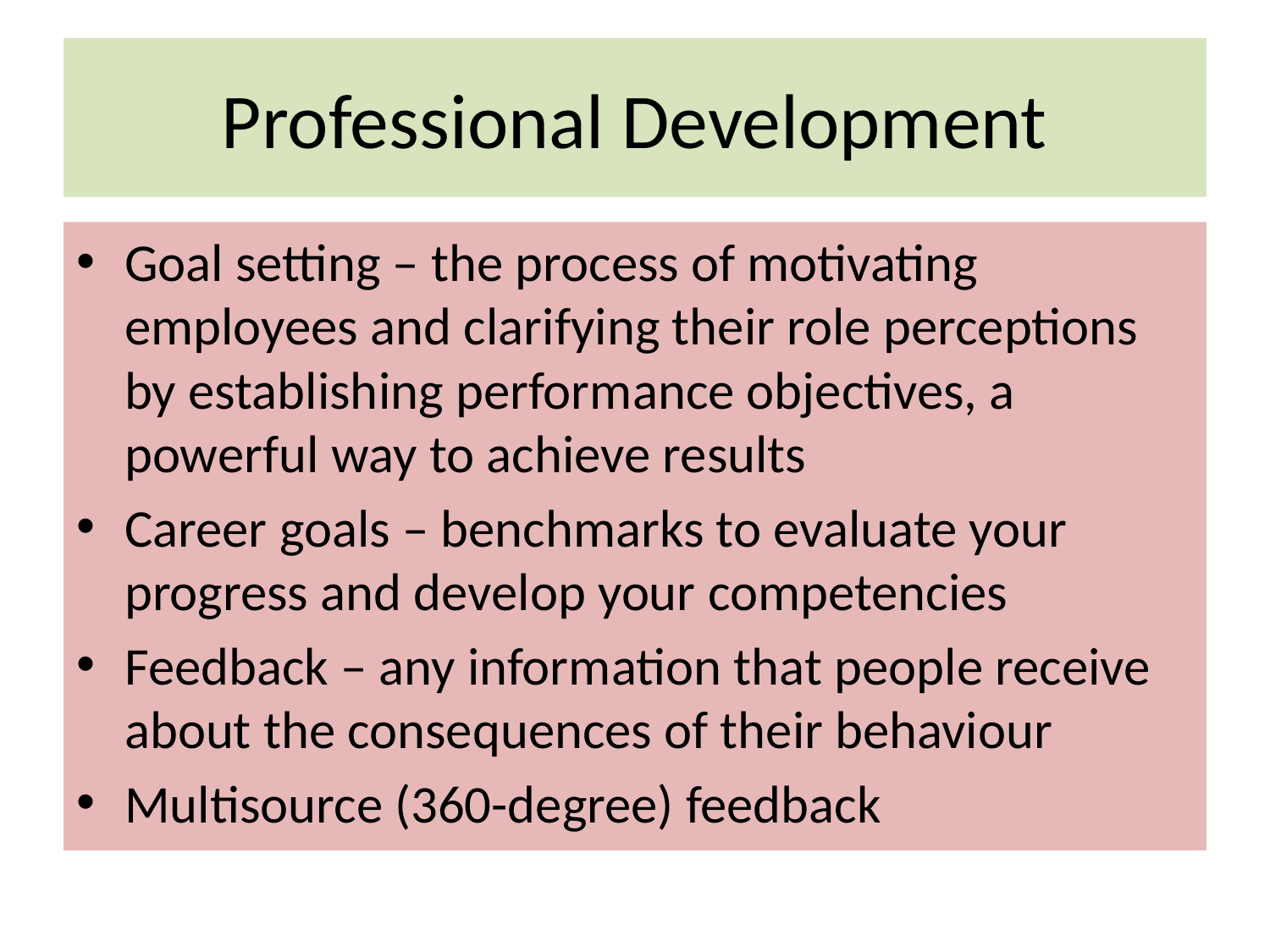

# Professional Development
Goal setting – the process of motivating employees and clarifying their role perceptions by establishing performance objectives, a powerful way to achieve results
Career goals – benchmarks to evaluate your progress and develop your competencies
Feedback – any information that people receive about the consequences of their behaviour
Multisource (360-degree) feedback